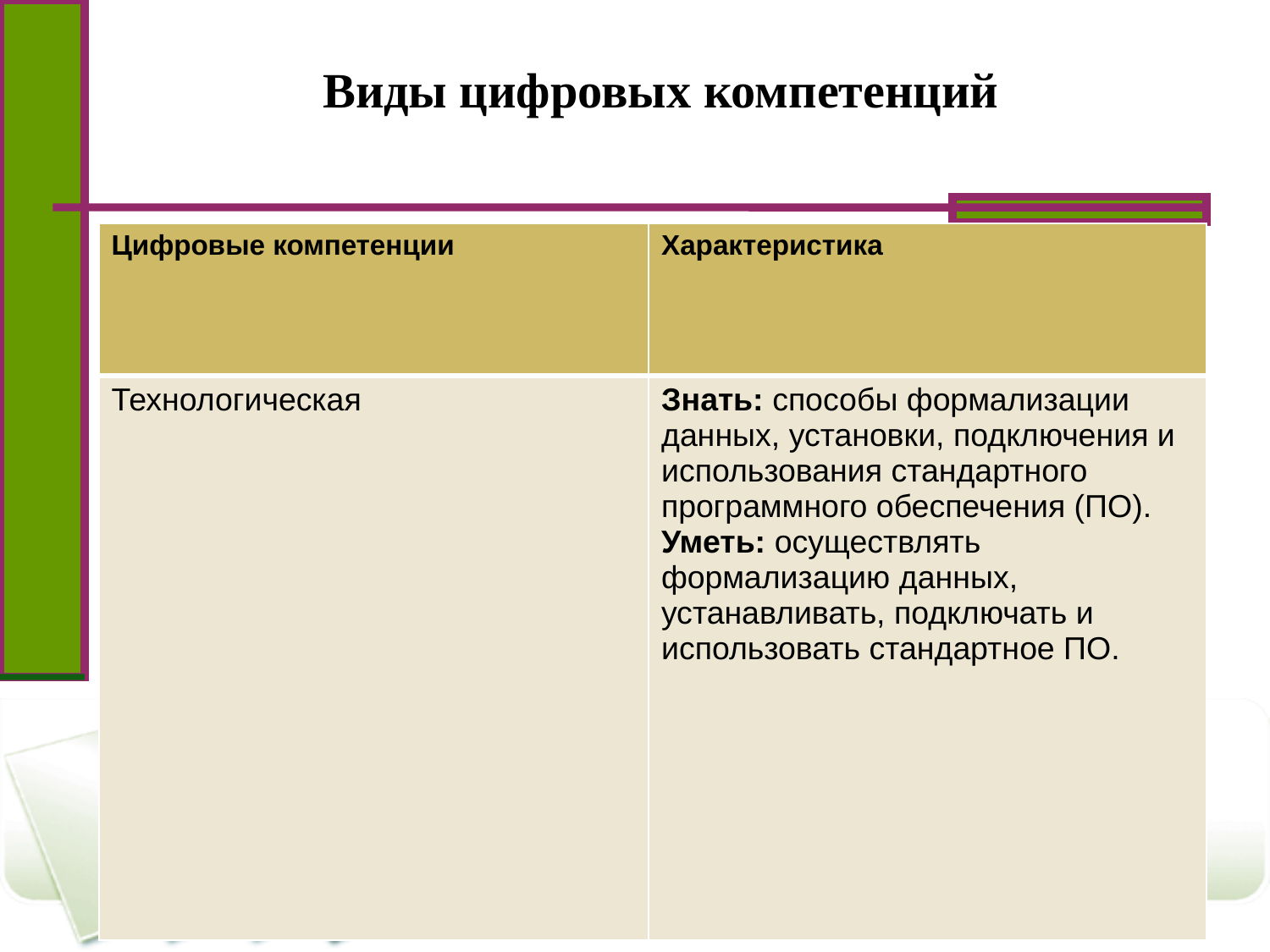

# Виды цифровых компетенций
| Цифровые компетенции | Характеристика |
| --- | --- |
| Технологическая | Знать: способы формализации данных, установки, подключения и использования стандартного программного обеспечения (ПО). Уметь: осуществлять формализацию данных, устанавливать, подключать и использовать стандартное ПО. |